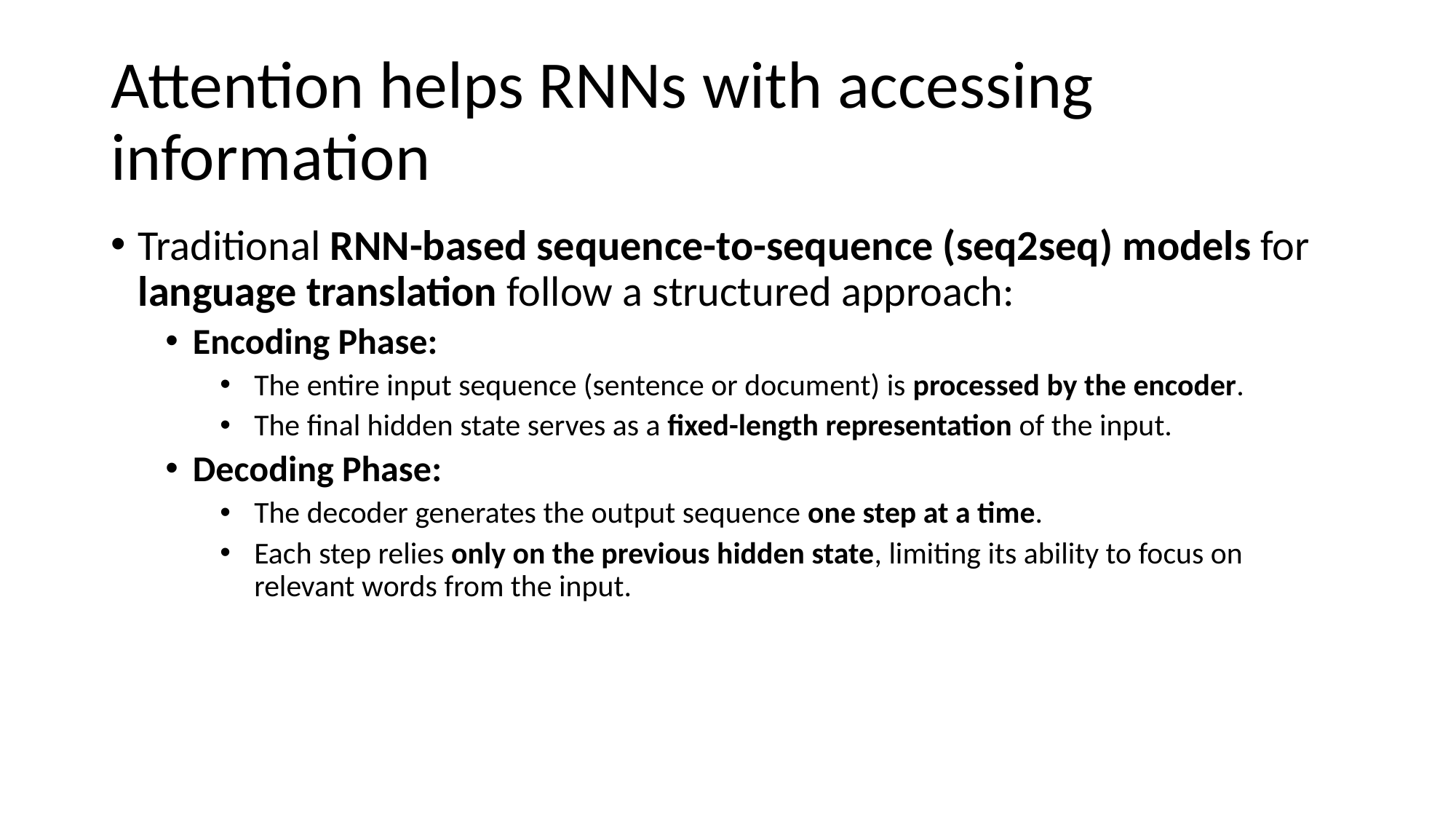

# Attention helps RNNs with accessing information
Traditional RNN-based sequence-to-sequence (seq2seq) models for language translation follow a structured approach:
Encoding Phase:
The entire input sequence (sentence or document) is processed by the encoder.
The final hidden state serves as a fixed-length representation of the input.
Decoding Phase:
The decoder generates the output sequence one step at a time.
Each step relies only on the previous hidden state, limiting its ability to focus on relevant words from the input.